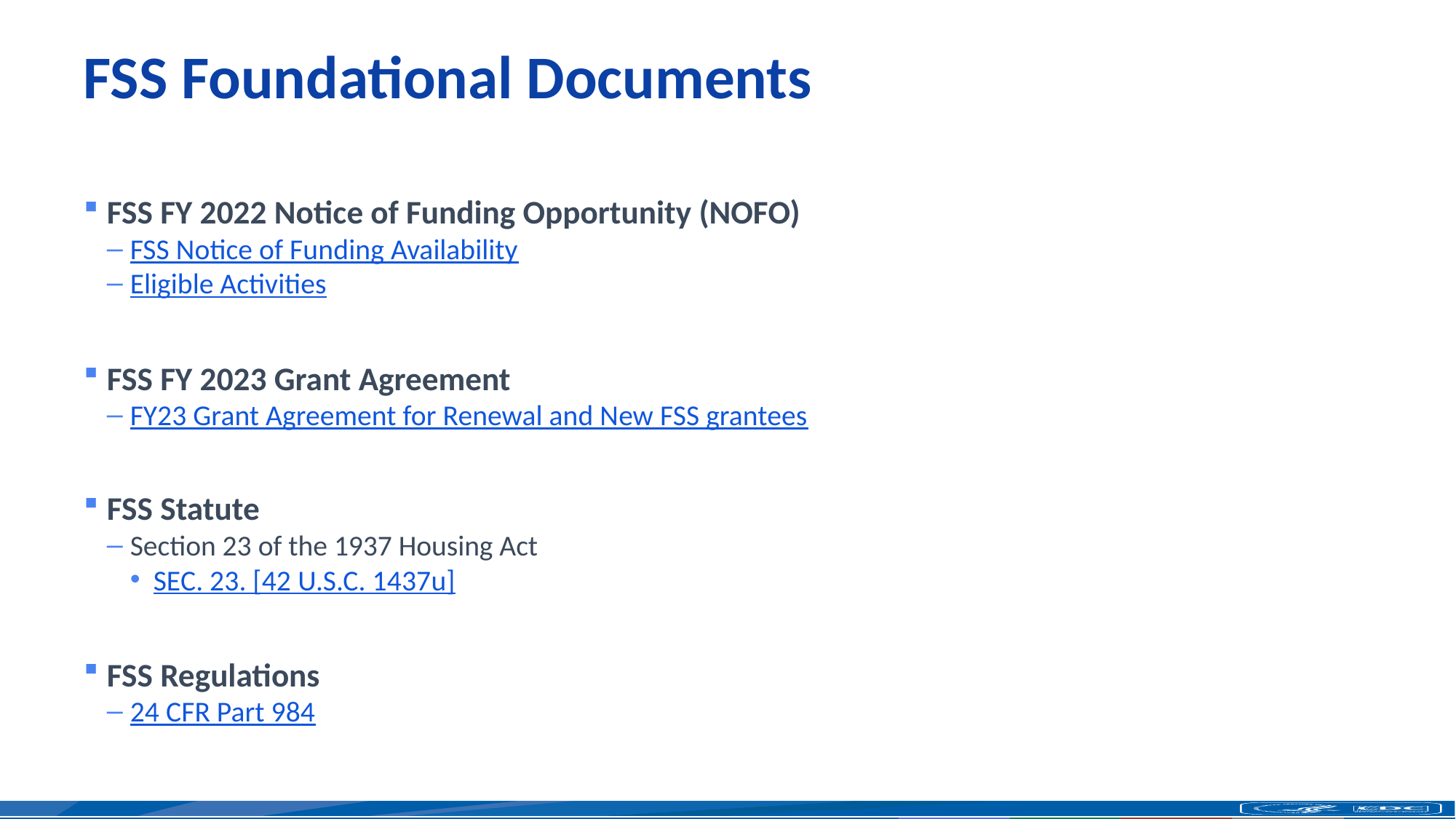

# FSS Foundational Documents
FSS FY 2022 Notice of Funding Opportunity (NOFO)
FSS Notice of Funding Availability
Eligible Activities

FSS FY 2023 Grant Agreement
FY23 Grant Agreement for Renewal and New FSS grantees

FSS Statute
Section 23 of the 1937 Housing Act
SEC. 23. [42 U.S.C. 1437u]

FSS Regulations
24 CFR Part 984